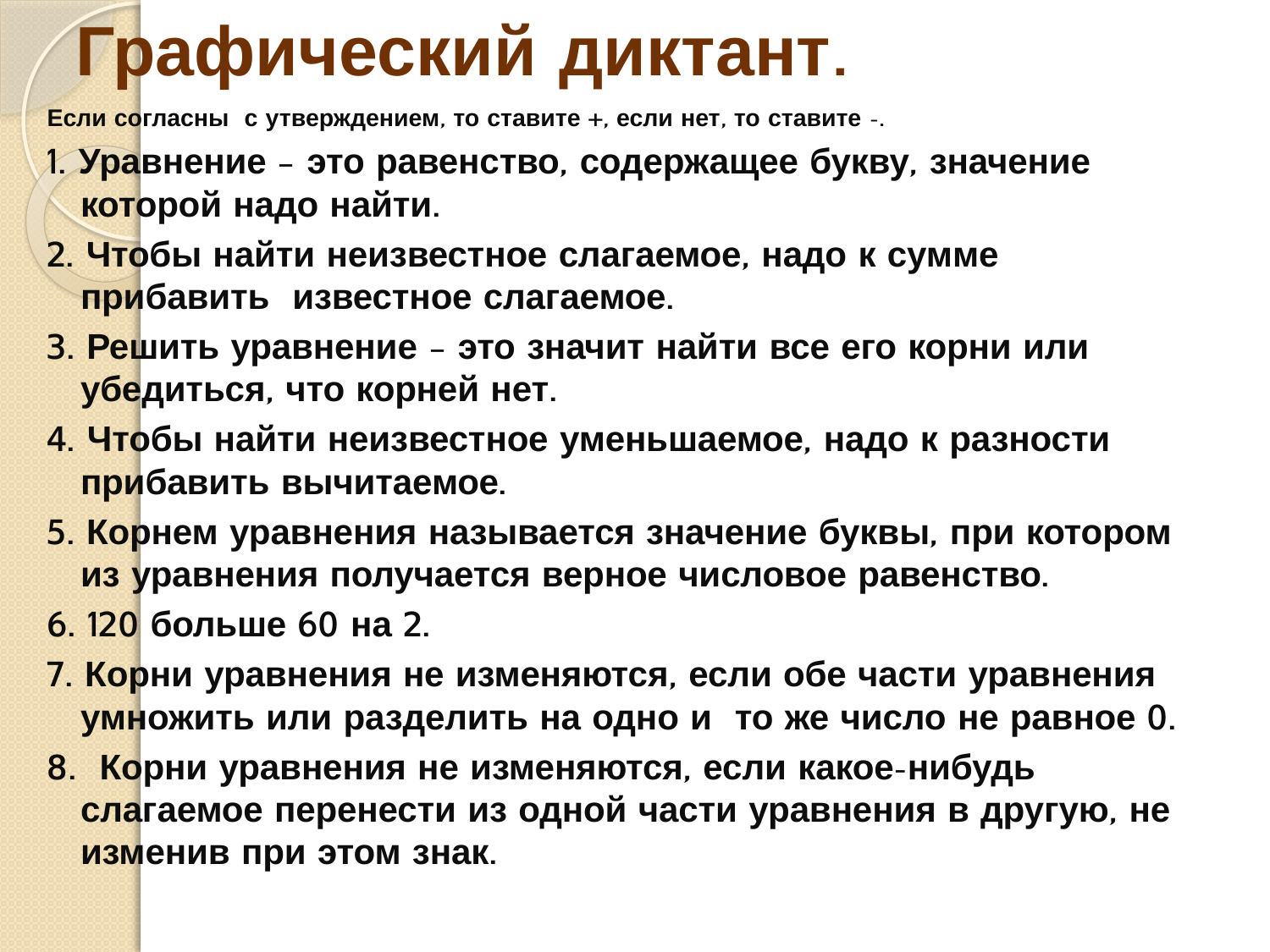

# Графический диктант.
Если согласны  с утверждением, то ставите +, если нет, то ставите -.
1. Уравнение – это равенство, содержащее букву, значение которой надо найти.
2. Чтобы найти неизвестное слагаемое, надо к сумме прибавить  известное слагаемое.
3. Решить уравнение – это значит найти все его корни или убедиться, что корней нет.
4. Чтобы найти неизвестное уменьшаемое, надо к разности прибавить вычитаемое.
5. Корнем уравнения называется значение буквы, при котором из уравнения получается верное числовое равенство.
6. 120 больше 60 на 2.
7. Корни уравнения не изменяются, если обе части уравнения умножить или разделить на одно и  то же число не равное 0.
8.  Корни уравнения не изменяются, если какое-нибудь слагаемое перенести из одной части уравнения в другую, не изменив при этом знак.